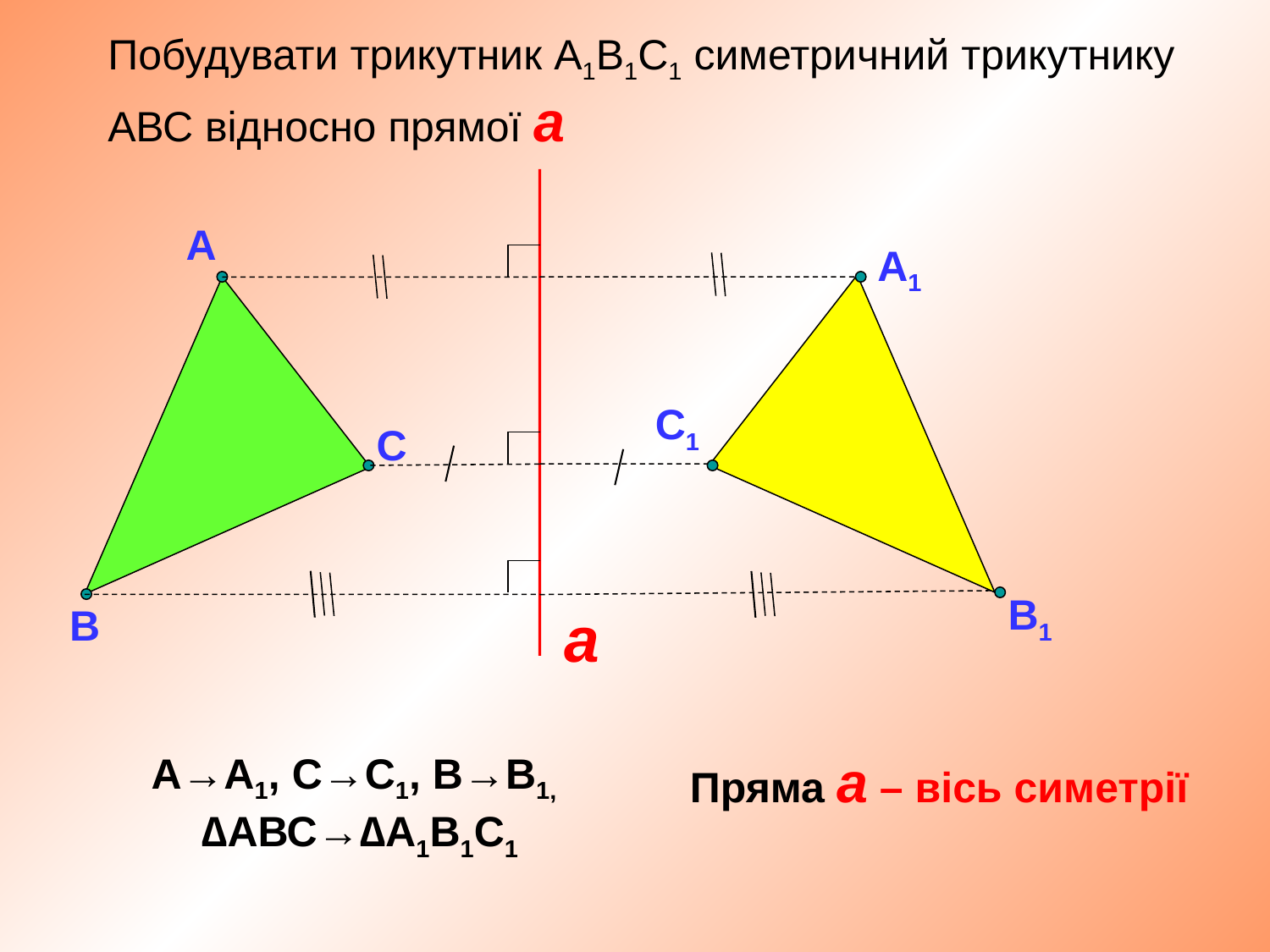

Побудувати трикутник А1В1С1 симетричний трикутнику АВС відносно прямої а

А
А1

С1

С

В1

В
a
А→А1, С→С1, В→В1,
∆АВС→∆А1В1С1
Пряма а – вісь симетрії